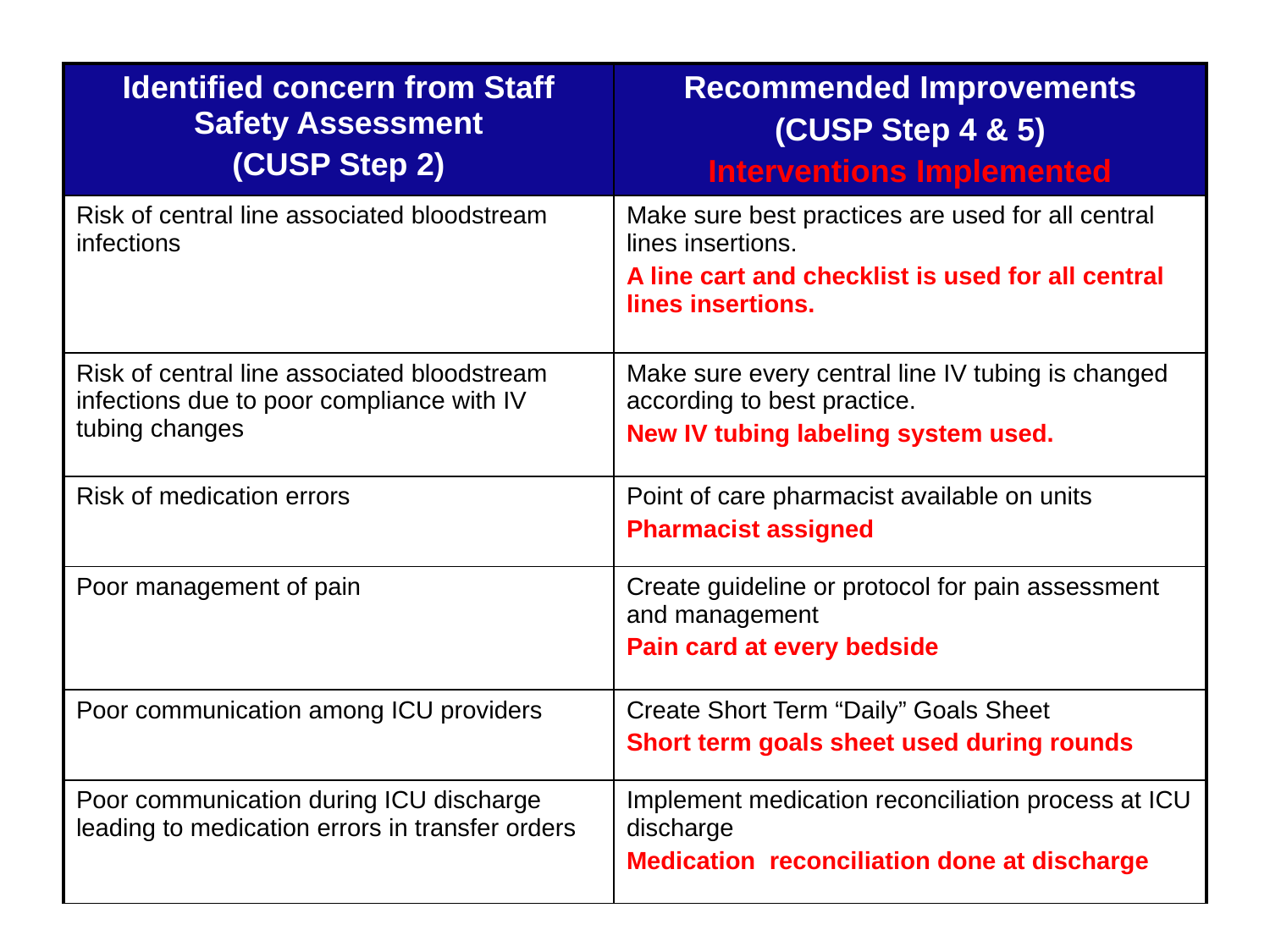

| Identified concern from Staff Safety Assessment (CUSP Step 2) | Recommended Improvements (CUSP Step 4 & 5) Interventions Implemented |
| --- | --- |
| Risk of central line associated bloodstream infections | Make sure best practices are used for all central lines insertions. A line cart and checklist is used for all central lines insertions. |
| Risk of central line associated bloodstream infections due to poor compliance with IV tubing changes | Make sure every central line IV tubing is changed according to best practice. New IV tubing labeling system used. |
| Risk of medication errors | Point of care pharmacist available on units Pharmacist assigned |
| Poor management of pain | Create guideline or protocol for pain assessment and management Pain card at every bedside |
| Poor communication among ICU providers | Create Short Term “Daily” Goals Sheet Short term goals sheet used during rounds |
| Poor communication during ICU discharge leading to medication errors in transfer orders | Implement medication reconciliation process at ICU discharge Medication reconciliation done at discharge |